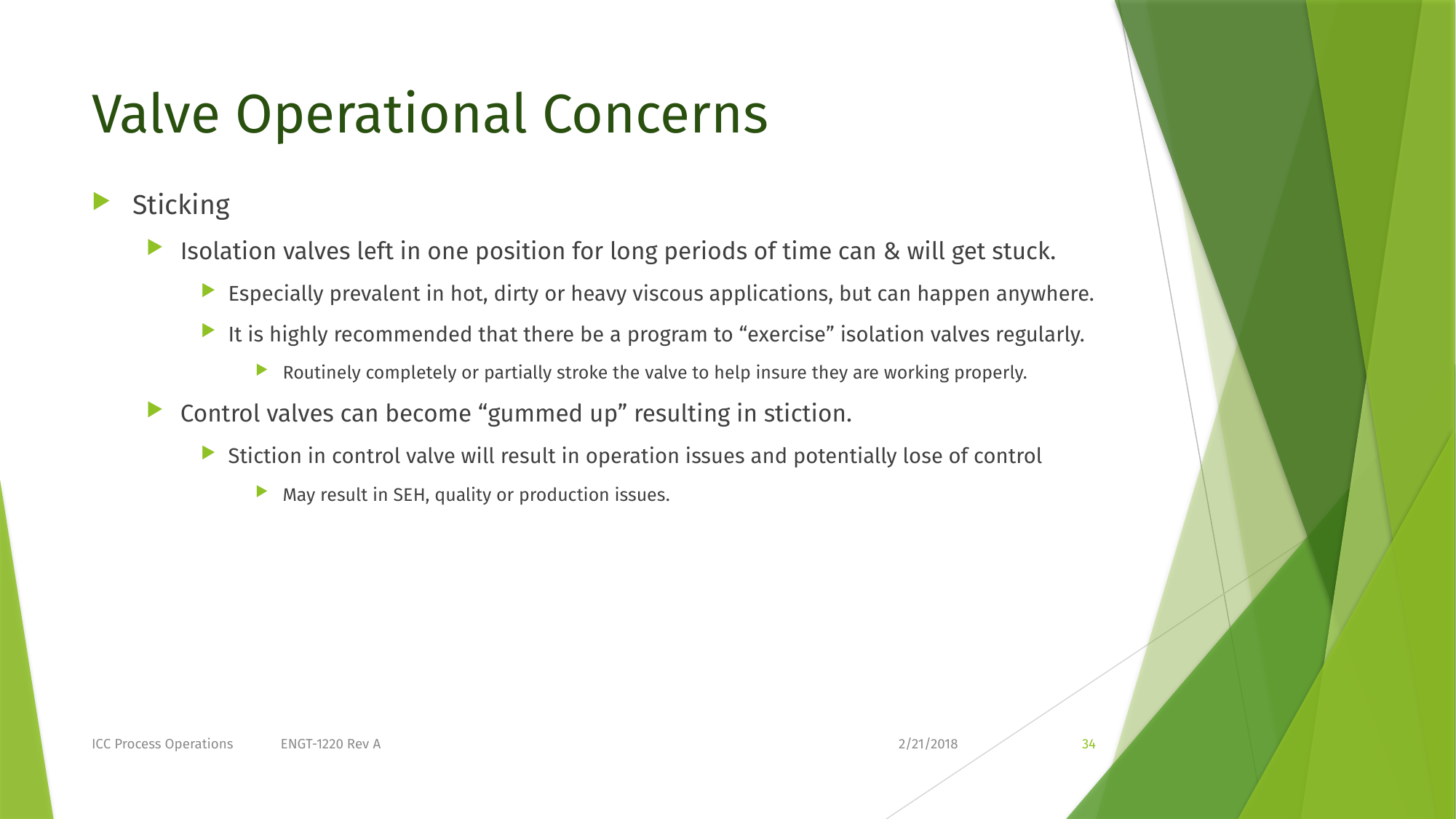

# Valve Operational Concerns
Sticking
Isolation valves left in one position for long periods of time can & will get stuck.
Especially prevalent in hot, dirty or heavy viscous applications, but can happen anywhere.
It is highly recommended that there be a program to “exercise” isolation valves regularly.
Routinely completely or partially stroke the valve to help insure they are working properly.
Control valves can become “gummed up” resulting in stiction.
Stiction in control valve will result in operation issues and potentially lose of control
May result in SEH, quality or production issues.

ICC Process Operations             ENGT-1220 Rev A
2/21/2018
34